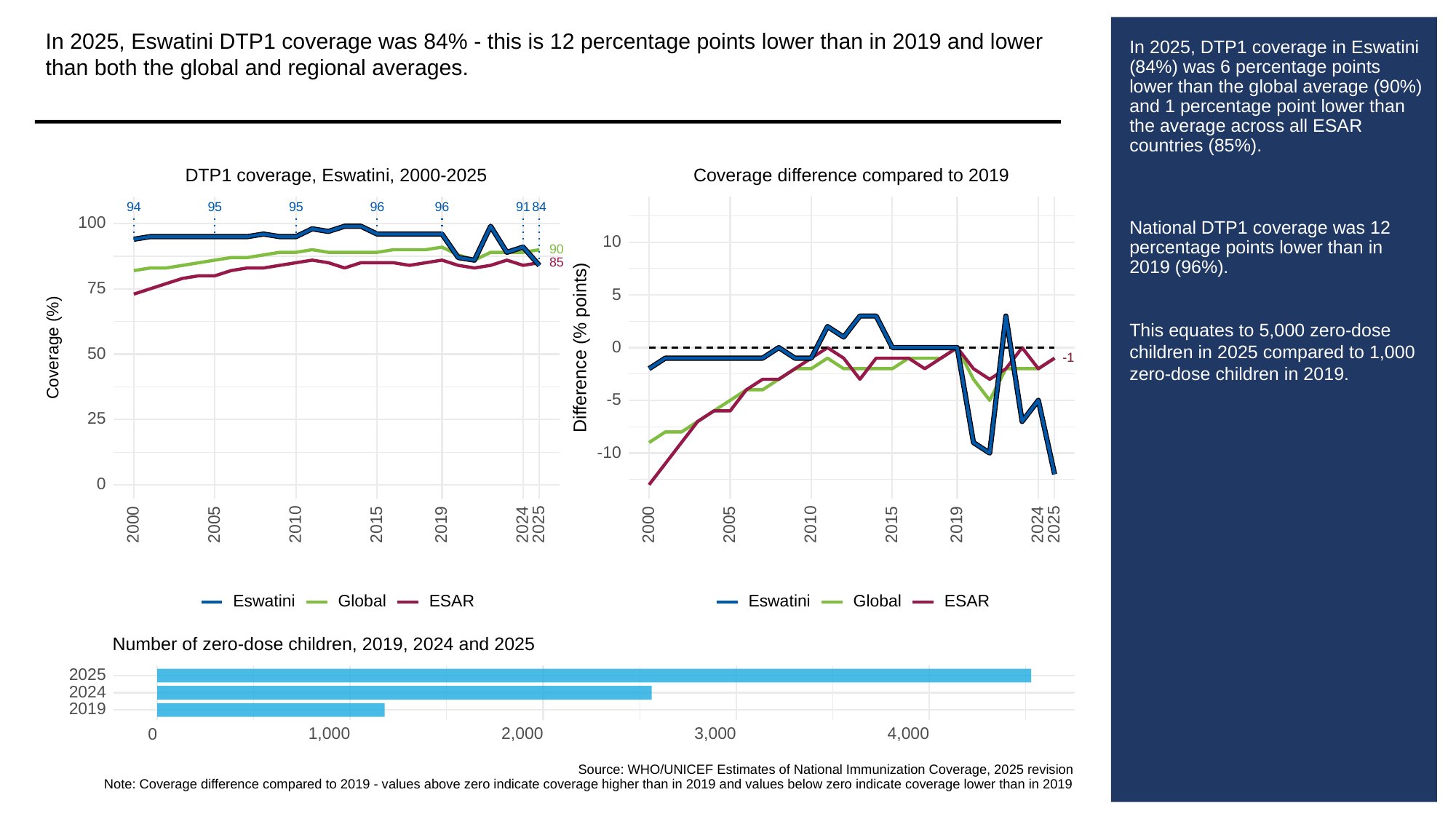

In 2025, Eswatini DTP1 coverage was 84% - this is 12 percentage points lower than in 2019 and lower than both the global and regional averages.
# In 2025, DTP1 coverage in Eswatini (84%) was 6 percentage points lower than the global average (90%) and 1 percentage point lower than the average across all ESAR countries (85%).

National DTP1 coverage was 12 percentage points lower than in 2019 (96%).

This equates to 5,000 zero-dose children in 2025 compared to 1,000 zero-dose children in 2019.

Coverage difference compared to 2019
DTP1 coverage, Eswatini, 2000-2025

94
95
95
96
96
91
84

100

10

90

85

75

5

Difference (% points)
Coverage (%)
0

50
-1
-1

-5

25

-10

0

2000
2005
2010
2015
2019
2024
2025
2000
2005
2010
2015
2019
2024
2025
Global
ESAR
Global
ESAR
Eswatini
Eswatini

Number of zero-dose children, 2019, 2024 and 2025

2025

2024

2019

1,000
2,000
3,000
4,000
0
Source: WHO/UNICEF Estimates of National Immunization Coverage, 2025 revision
Note: Coverage difference compared to 2019 - values above zero indicate coverage higher than in 2019 and values below zero indicate coverage lower than in 2019